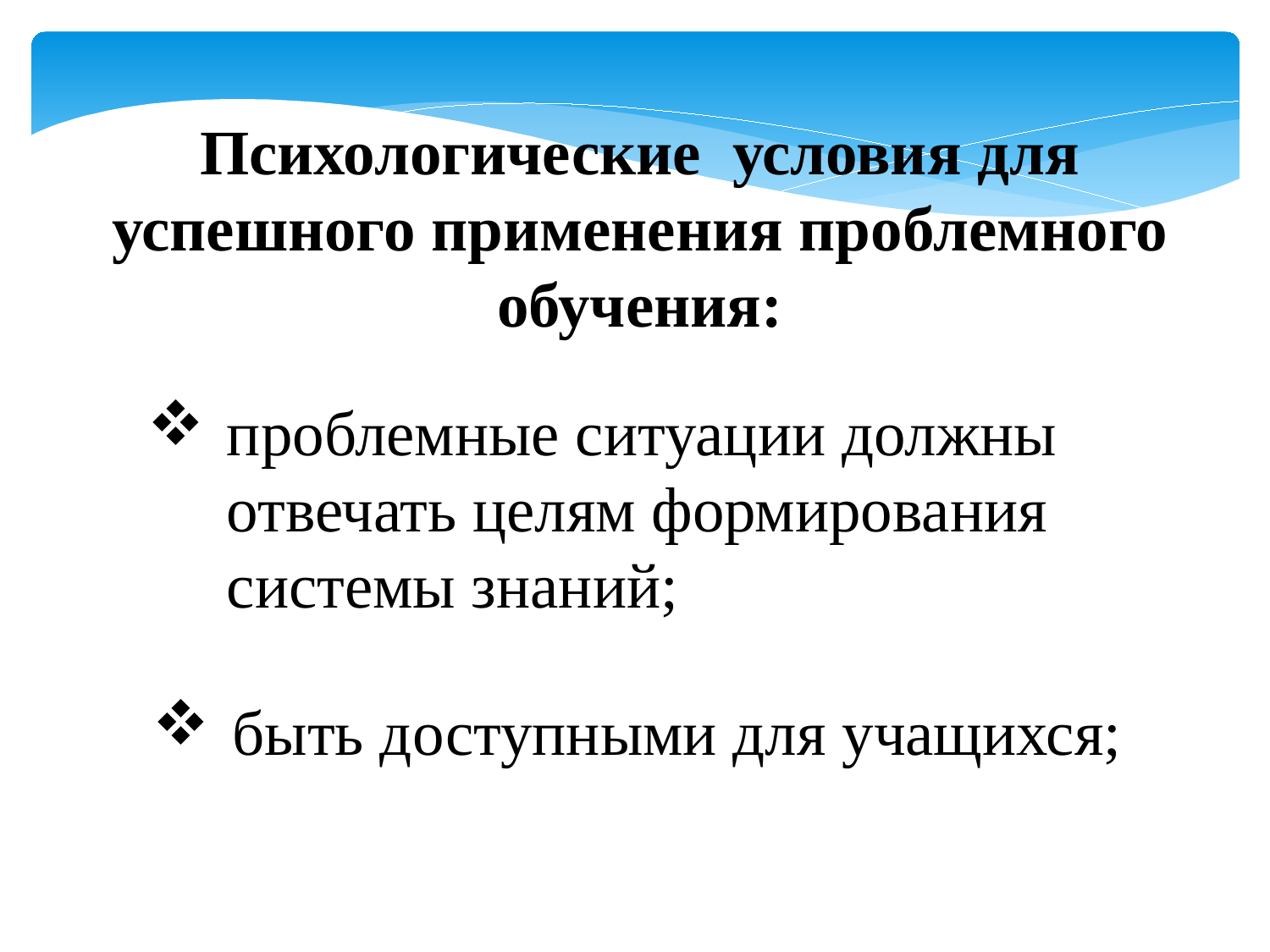

Психологические  условия для успешного применения проблемного обучения:
проблемные ситуации должны отвечать целям формирования системы знаний;
быть доступными для учащихся;